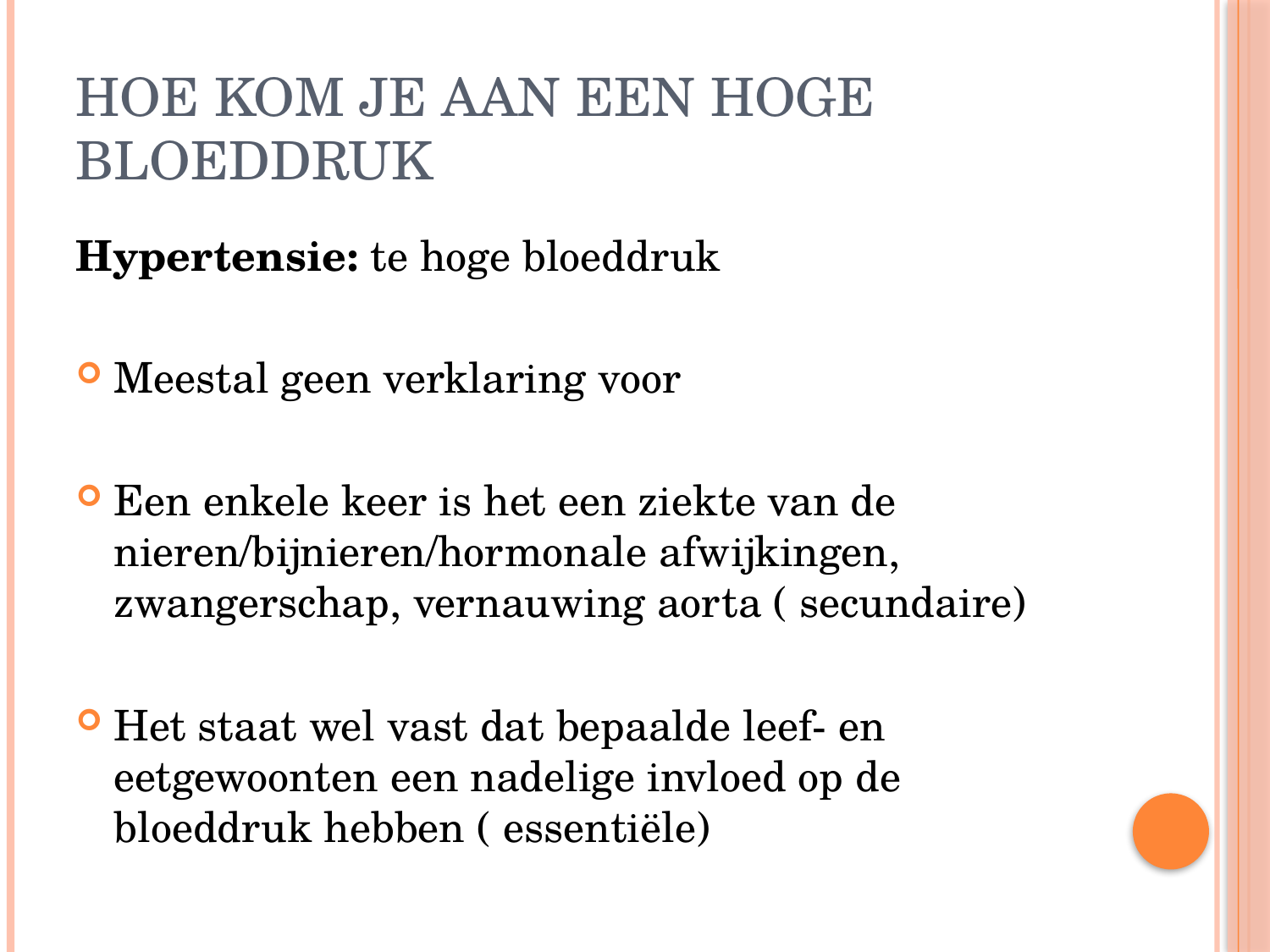

# Hoe kom je aan een hoge bloeddruk
Hypertensie: te hoge bloeddruk

Meestal geen verklaring voor

Een enkele keer is het een ziekte van de nieren/bijnieren/hormonale afwijkingen, zwangerschap, vernauwing aorta ( secundaire)

Het staat wel vast dat bepaalde leef- en eetgewoonten een nadelige invloed op de bloeddruk hebben ( essentiële)